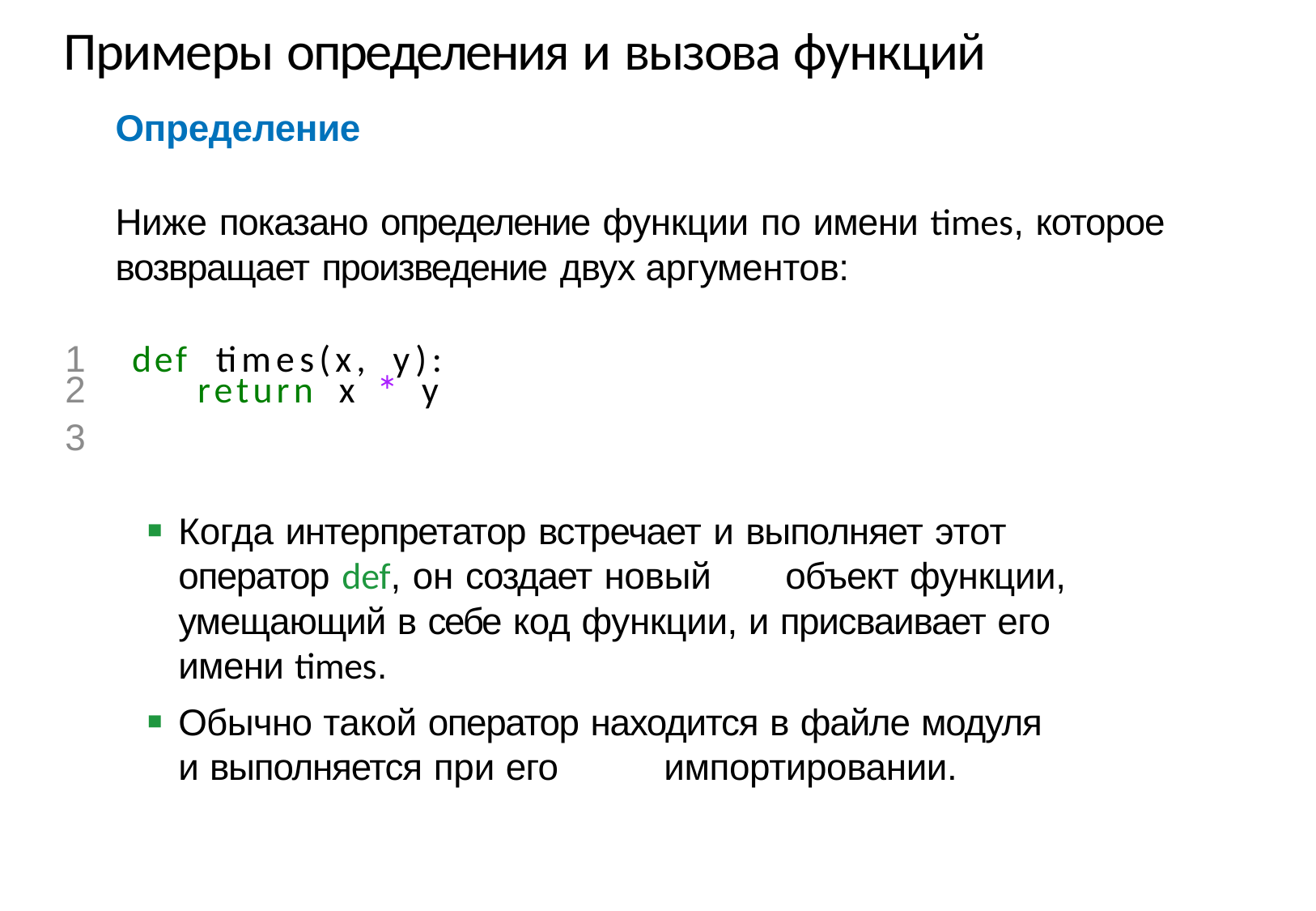

# Примеры определения и вызова функций
Определение

Ниже показано определение функции по имени times, которое возвращает произведение двух аргументов:

1	def  times(x, y):
2	return x ∗  y
3

Когда интерпретатор встречает и выполняет этот оператор def, он создает новый 	объект функции, умещающий в себе код функции, и присваивает его имени times.
Обычно такой оператор находится в файле модуля и выполняется при его 	импортировании.